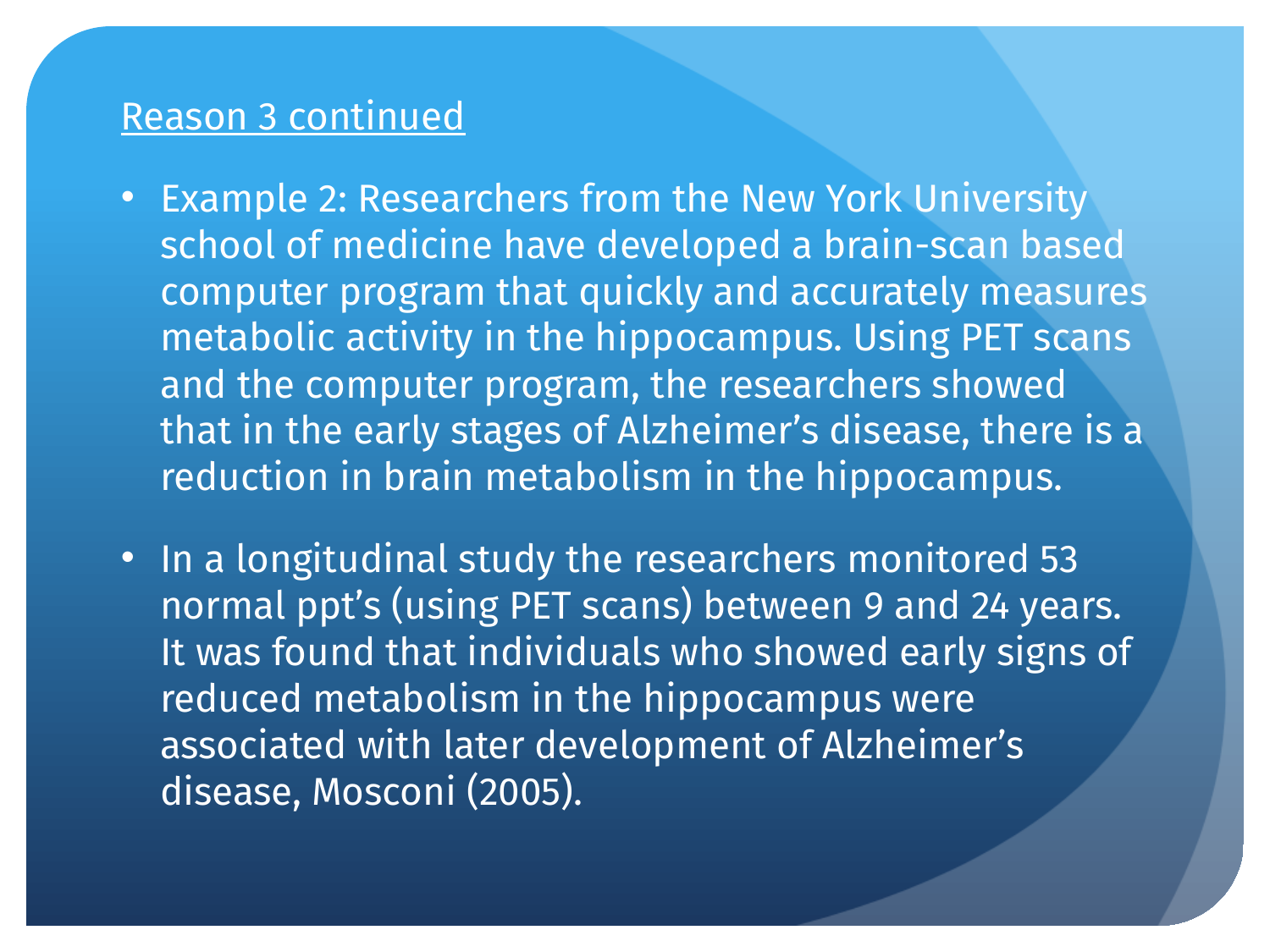

Reason 3 continued
Example 2: Researchers from the New York University school of medicine have developed a brain-scan based computer program that quickly and accurately measures metabolic activity in the hippocampus. Using PET scans and the computer program, the researchers showed that in the early stages of Alzheimer’s disease, there is a reduction in brain metabolism in the hippocampus.
In a longitudinal study the researchers monitored 53 normal ppt’s (using PET scans) between 9 and 24 years. It was found that individuals who showed early signs of reduced metabolism in the hippocampus were associated with later development of Alzheimer’s disease, Mosconi (2005).